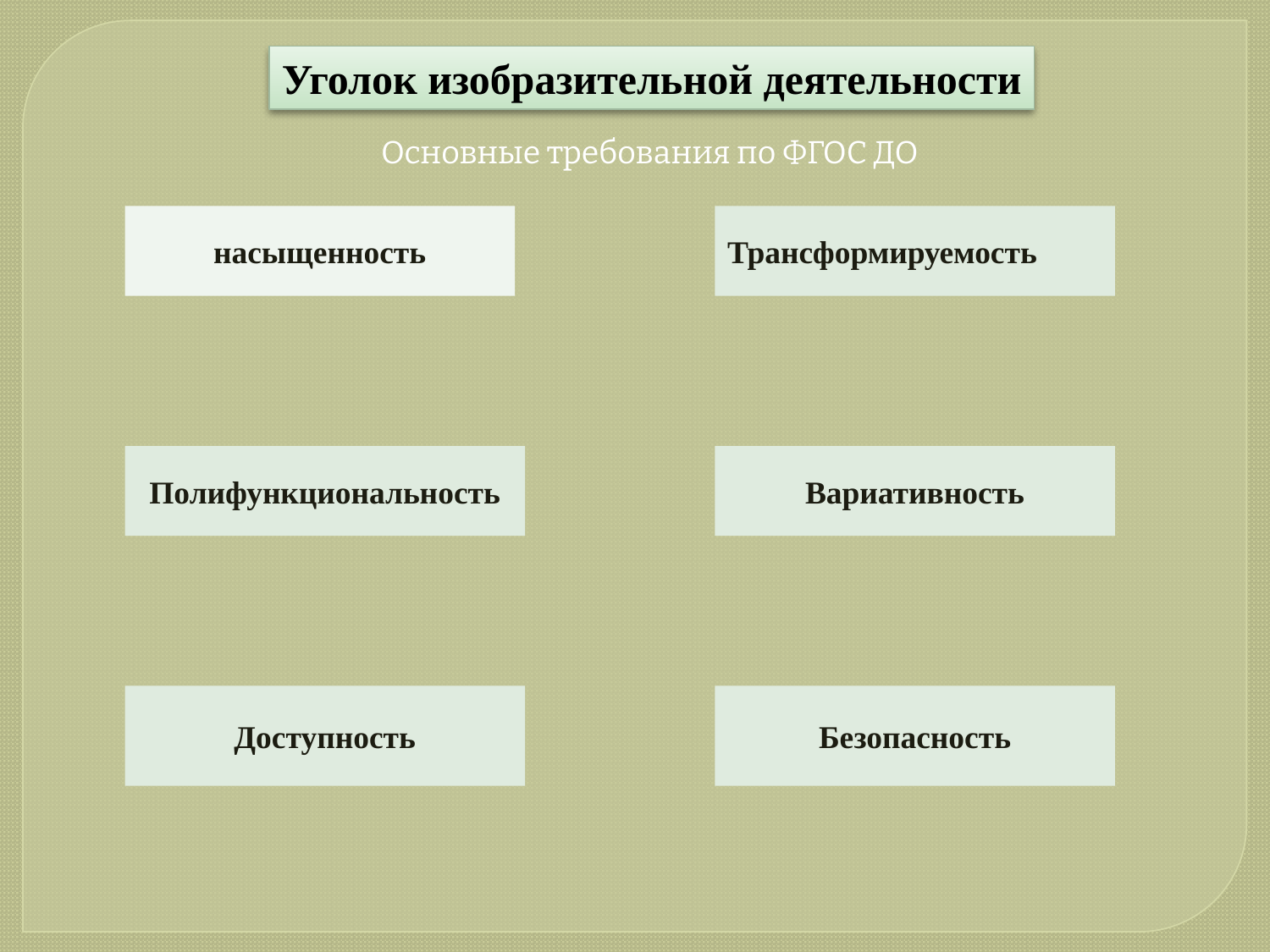

Уголок изобразительной деятельности
Основные требования по ФГОС ДО
насыщенность
Трансформируемость
Полифункциональность
Вариативность
Доступность
Безопасность